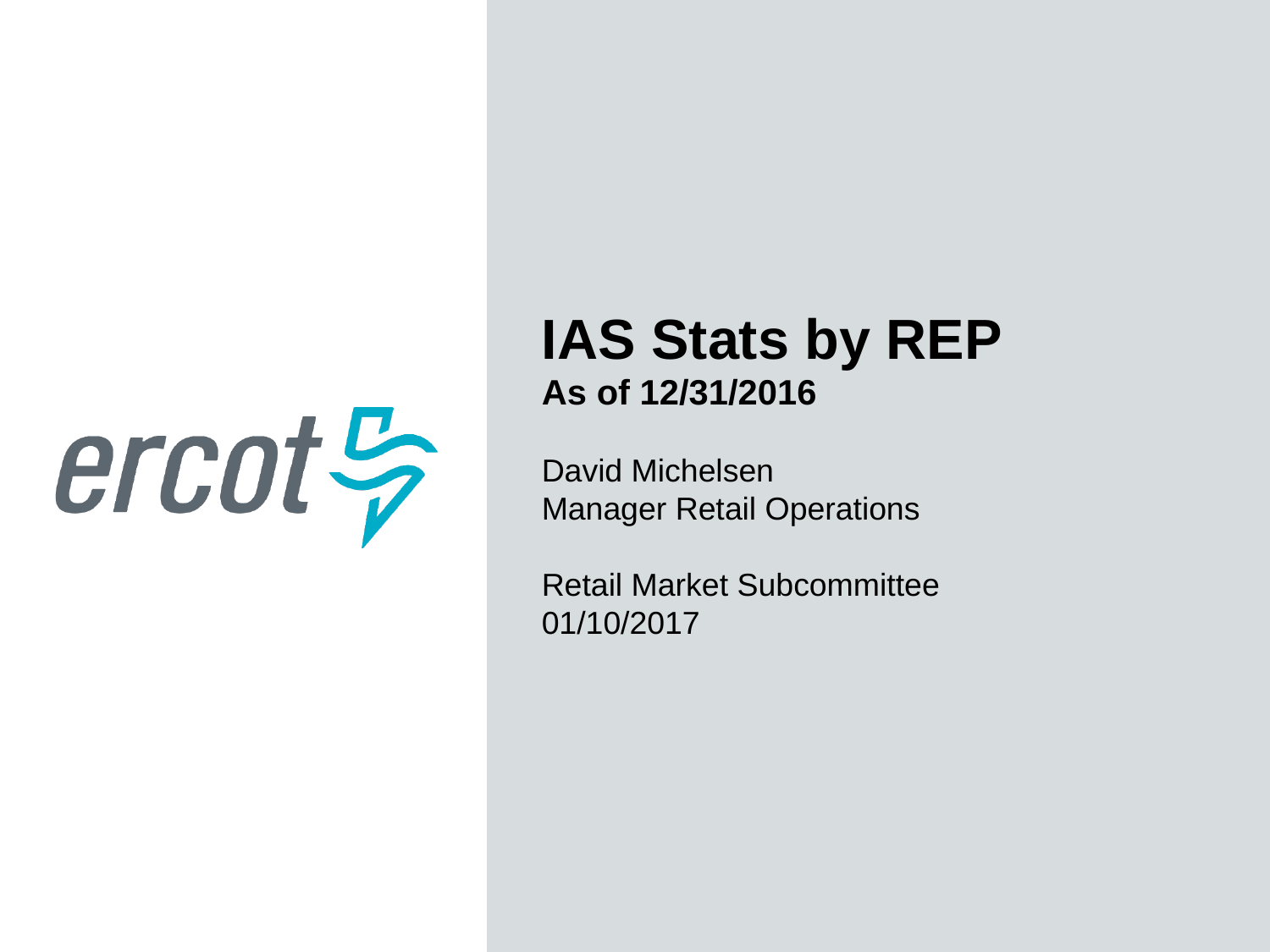

IAS Stats by REP
As of 12/31/2016

David Michelsen
Manager Retail Operations

Retail Market Subcommittee
01/10/2017